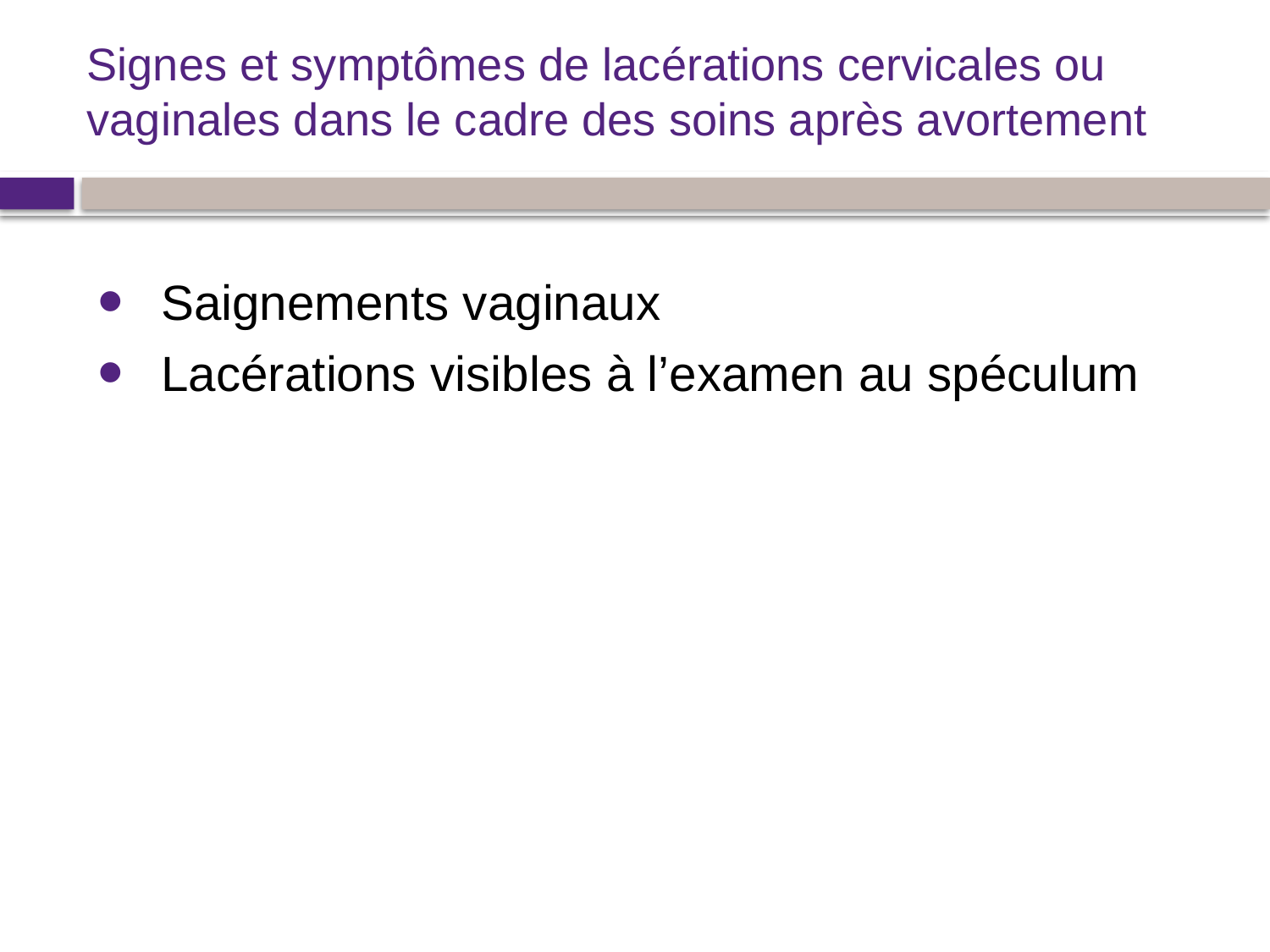

# Signes et symptômes de lacérations cervicales ou vaginales dans le cadre des soins après avortement
Saignements vaginaux
Lacérations visibles à l’examen au spéculum